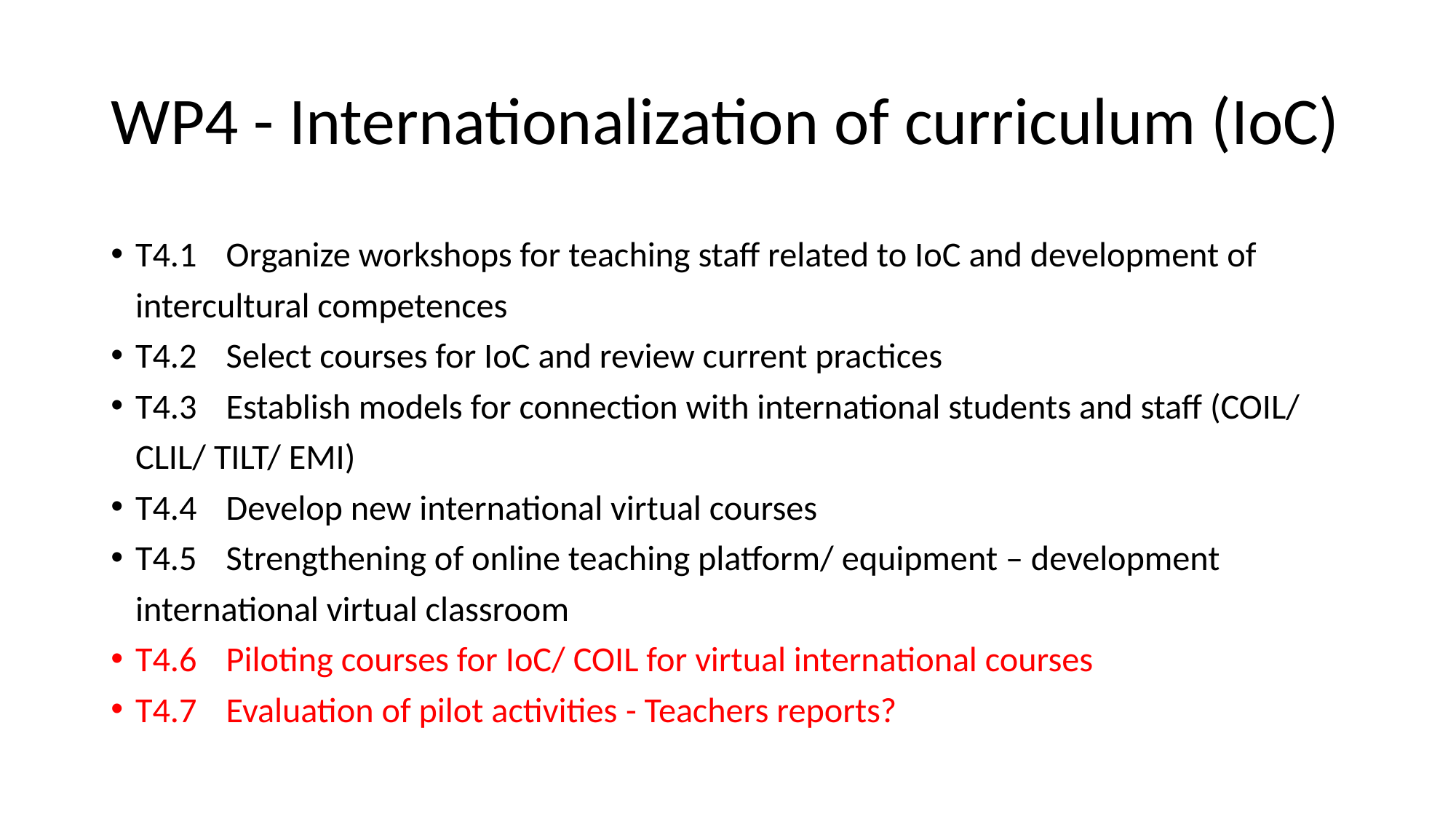

# WP4 - Internationalization of curriculum (IoC)
T4.1	Organize workshops for teaching staff related to IoC and development of intercultural competences
T4.2	Select courses for IoC and review current practices
T4.3	Establish models for connection with international students and staff (COIL/ CLIL/ TILT/ EMI)
T4.4	Develop new international virtual courses
T4.5	Strengthening of online teaching platform/ equipment – development international virtual classroom
T4.6	Piloting courses for IoC/ COIL for virtual international courses
T4.7	Evaluation of pilot activities - Teachers reports?